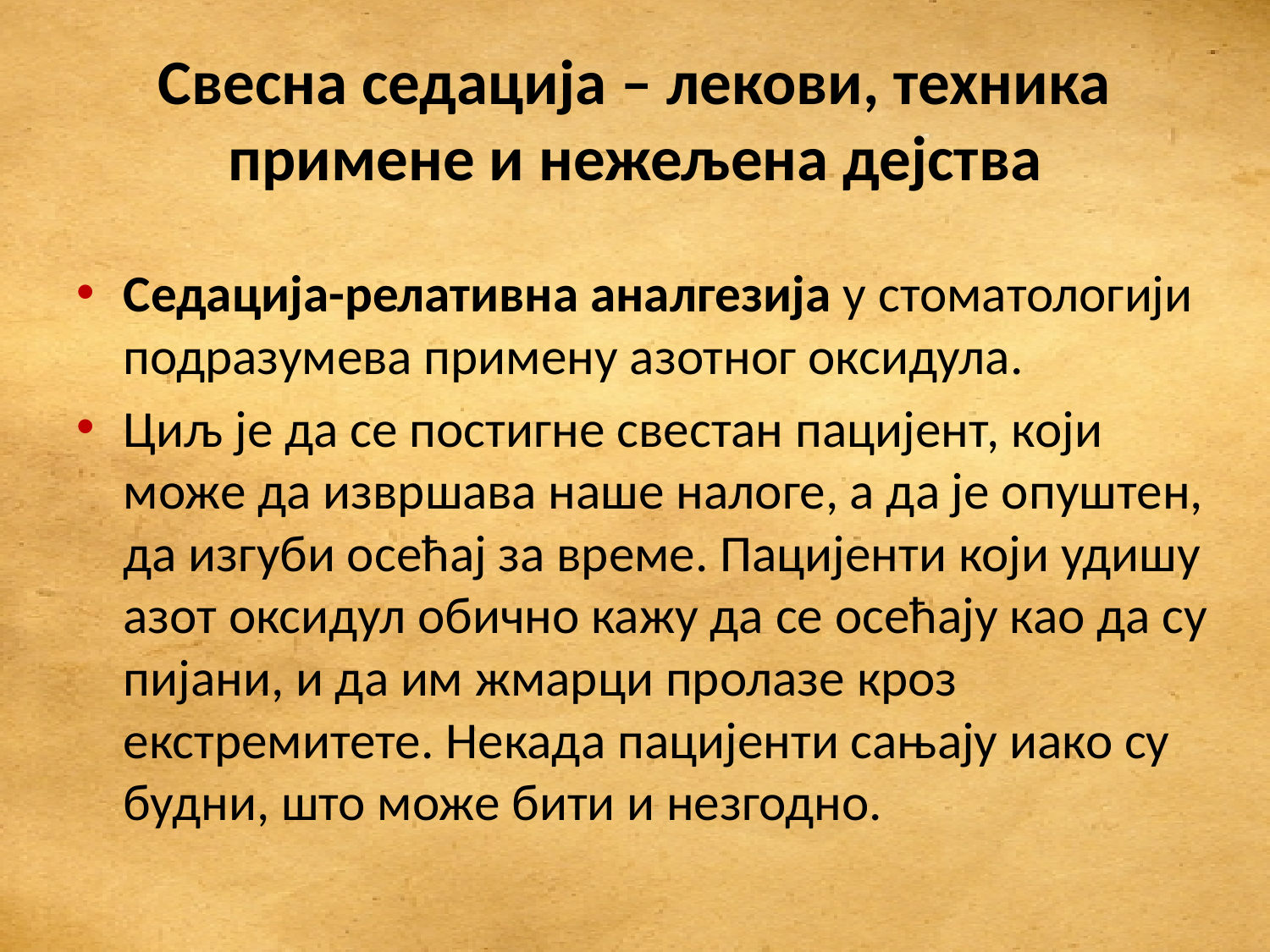

# Свесна седација – лекови, техника примене и нежељена дејства
Седација-релативна аналгезија у стоматологији подразумева примену азотног оксидула.
Циљ је да се постигне свестан пацијент, који може да извршава наше налоге, а да је опуштен, да изгуби осећај за време. Пацијенти који удишу азот оксидул обично кажу да се осећају као да су пијани, и да им жмарци пролазе кроз екстремитете. Некада пацијенти сањају иако су будни, што може бити и незгодно.